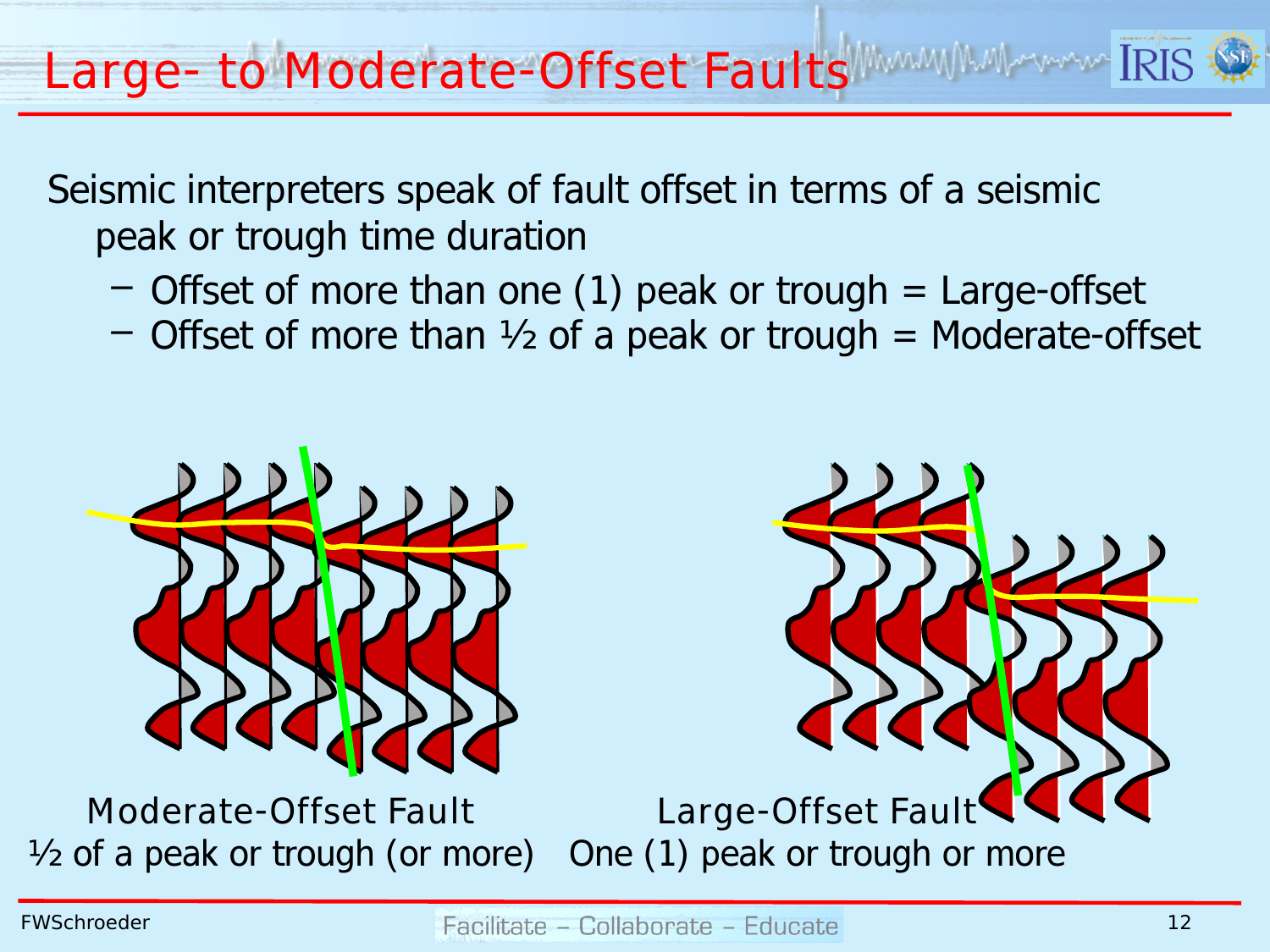

# Large- to Moderate-Offset Faults
Seismic interpreters speak of fault offset in terms of a seismic peak or trough time duration
Offset of more than one (1) peak or trough = Large-offset
Offset of more than ½ of a peak or trough = Moderate-offset

Large-Offset Fault
One (1) peak or trough or more

Moderate-Offset Fault
½ of a peak or trough (or more)